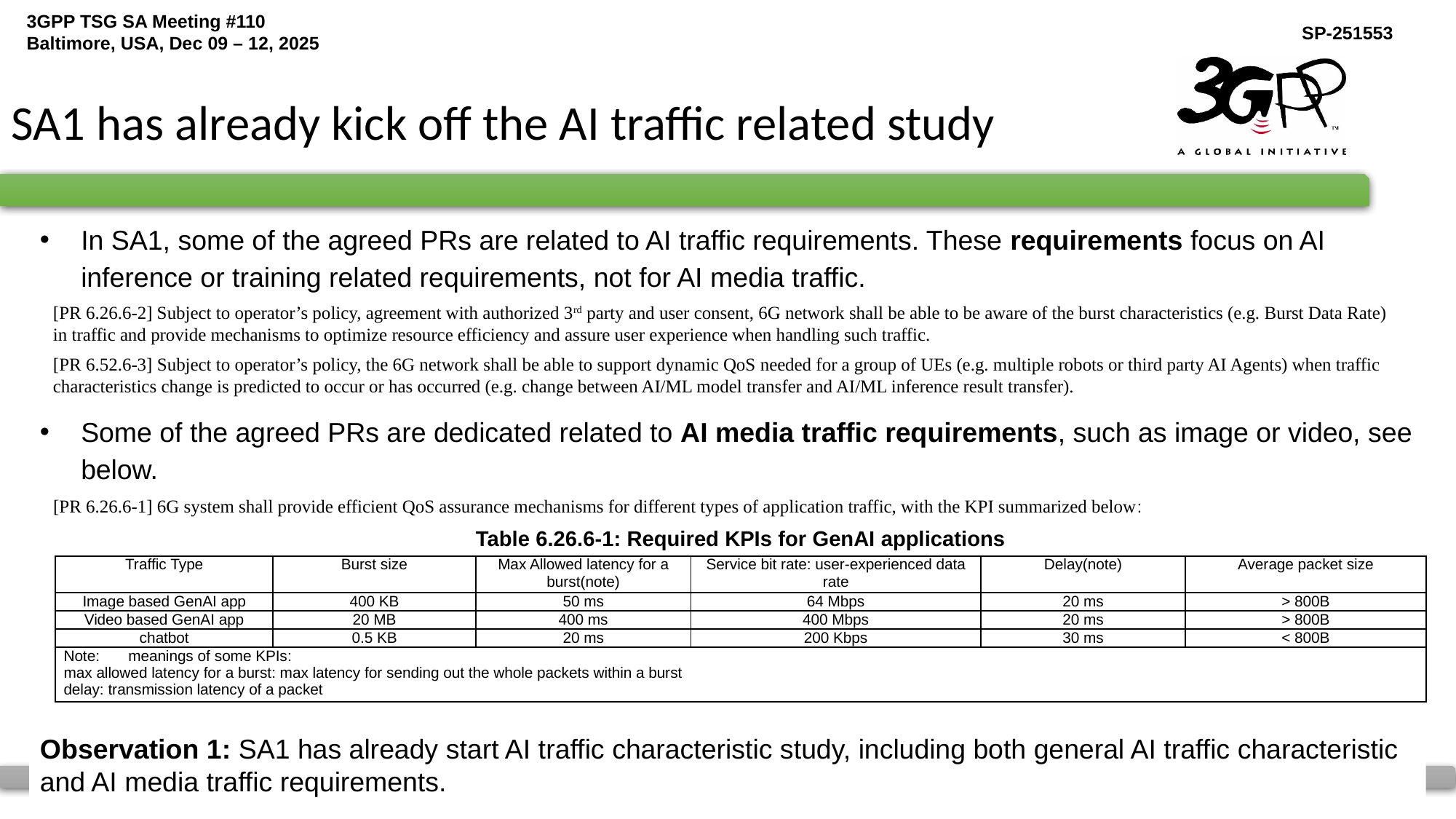

# SA1 has already kick off the AI traffic related study
In SA1, some of the agreed PRs are related to AI traffic requirements. These requirements focus on AI inference or training related requirements, not for AI media traffic.
[PR 6.26.6-2] Subject to operator’s policy, agreement with authorized 3rd party and user consent, 6G network shall be able to be aware of the burst characteristics (e.g. Burst Data Rate) in traffic and provide mechanisms to optimize resource efficiency and assure user experience when handling such traffic.
[PR 6.52.6-3] Subject to operator’s policy, the 6G network shall be able to support dynamic QoS needed for a group of UEs (e.g. multiple robots or third party AI Agents) when traffic characteristics change is predicted to occur or has occurred (e.g. change between AI/ML model transfer and AI/ML inference result transfer).
Some of the agreed PRs are dedicated related to AI media traffic requirements, such as image or video, see below.
[PR 6.26.6-1] 6G system shall provide efficient QoS assurance mechanisms for different types of application traffic, with the KPI summarized below:
Table 6.26.6-1: Required KPIs for GenAI applications
| Traffic Type | Burst size | Max Allowed latency for a burst(note) | Service bit rate: user-experienced data rate | Delay(note) | Average packet size |
| --- | --- | --- | --- | --- | --- |
| Image based GenAI app | 400 KB | 50 ms | 64 Mbps | 20 ms | > 800B |
| Video based GenAI app | 20 MB | 400 ms | 400 Mbps | 20 ms | > 800B |
| chatbot | 0.5 KB | 20 ms | 200 Kbps | 30 ms | < 800B |
| Note: meanings of some KPIs: max allowed latency for a burst: max latency for sending out the whole packets within a burst delay: transmission latency of a packet |  |  |  |  |  |
Observation 1: SA1 has already start AI traffic characteristic study, including both general AI traffic characteristic and AI media traffic requirements.